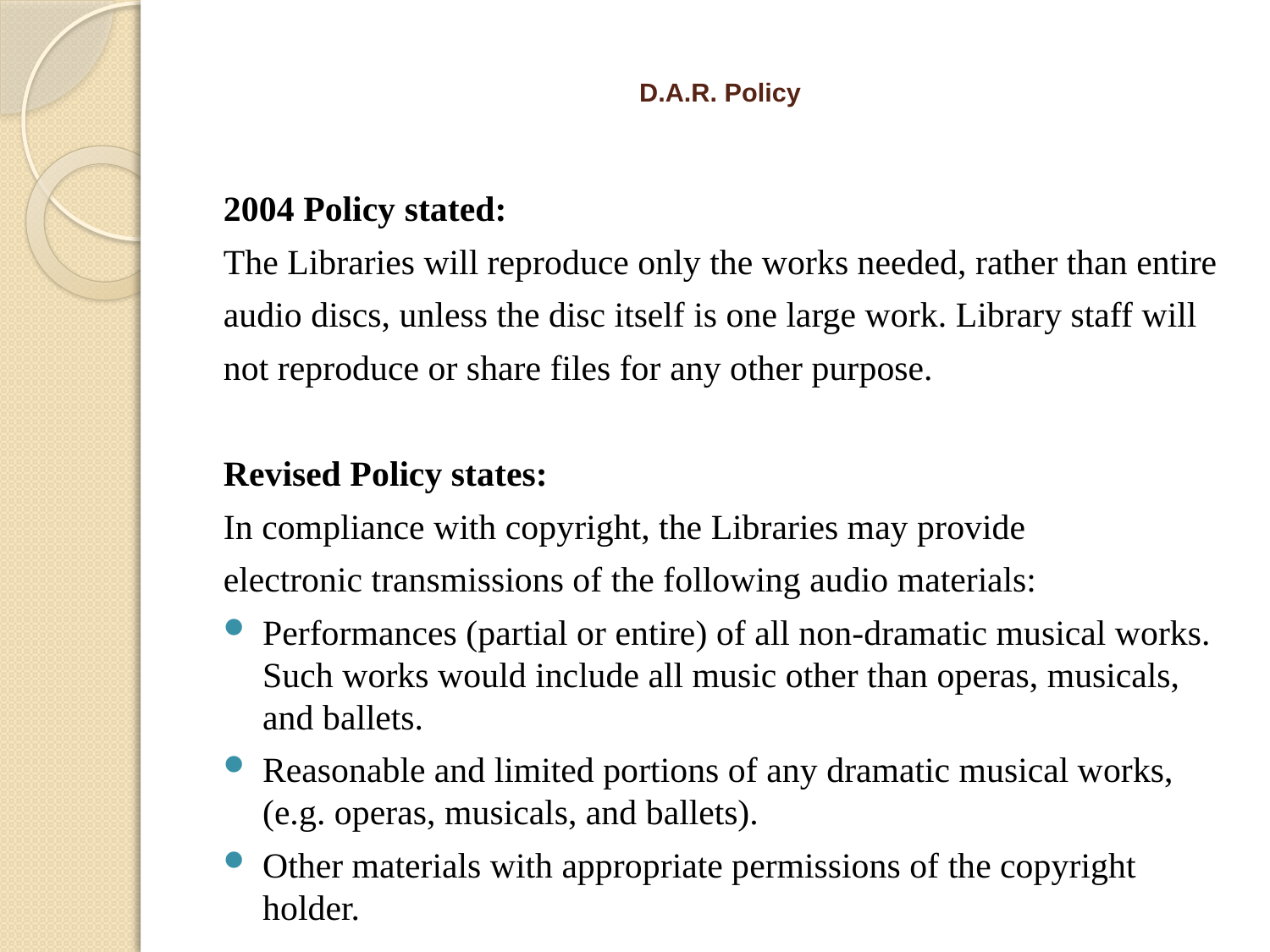

# D.A.R. Policy

2004 Policy stated:
The Libraries will reproduce only the works needed, rather than entire
audio discs, unless the disc itself is one large work. Library staff will
not reproduce or share files for any other purpose.

Revised Policy states:
In compliance with copyright, the Libraries may provide
electronic transmissions of the following audio materials:
Performances (partial or entire) of all non-dramatic musical works. Such works would include all music other than operas, musicals, and ballets.
Reasonable and limited portions of any dramatic musical works, (e.g. operas, musicals, and ballets).
Other materials with appropriate permissions of the copyright holder.